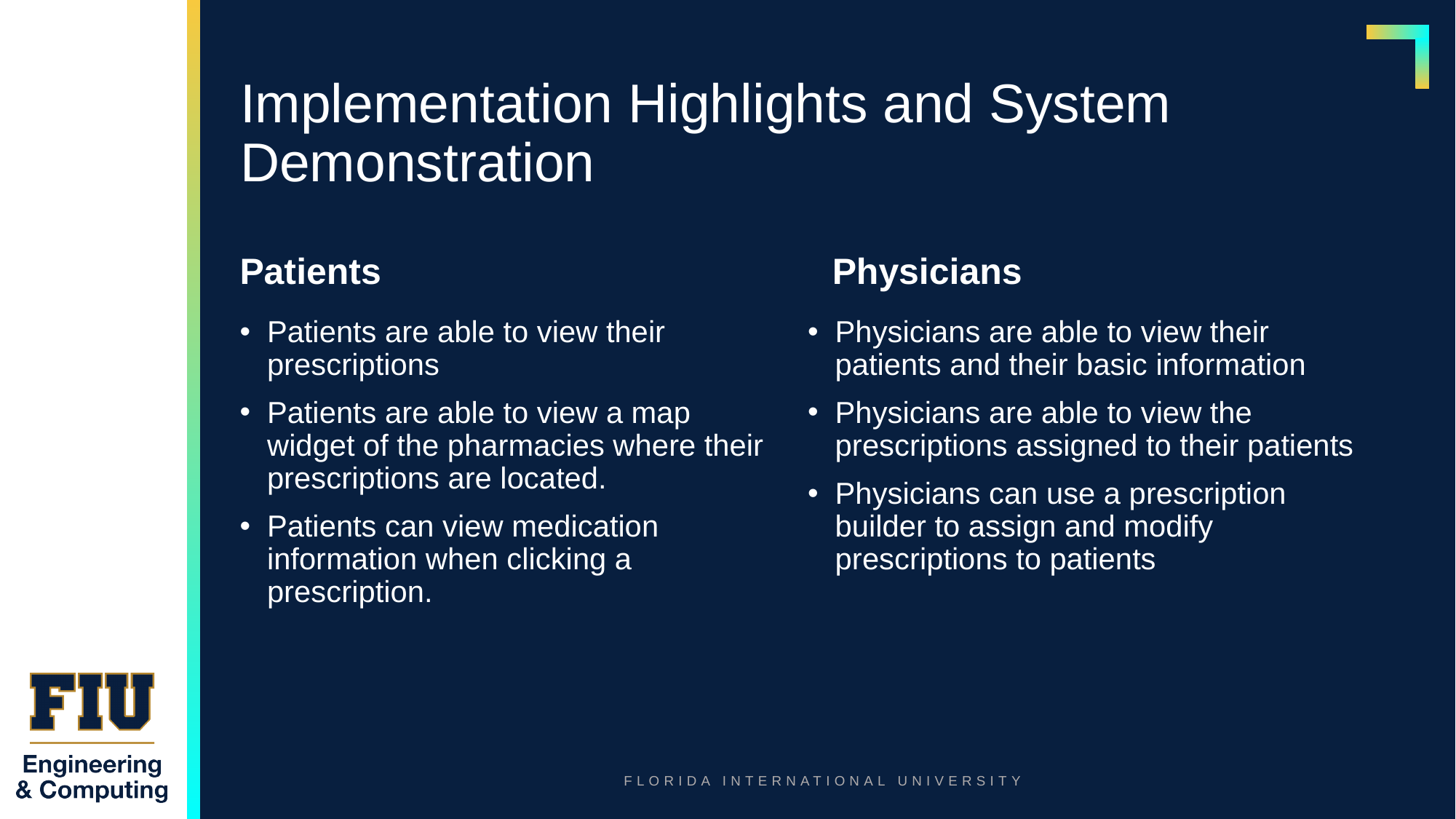

# Implementation Highlights and System Demonstration
Patients
Physicians
Patients are able to view their prescriptions
Patients are able to view a map widget of the pharmacies where their prescriptions are located.
Patients can view medication information when clicking a prescription.
Physicians are able to view their patients and their basic information
Physicians are able to view the prescriptions assigned to their patients
Physicians can use a prescription builder to assign and modify prescriptions to patients